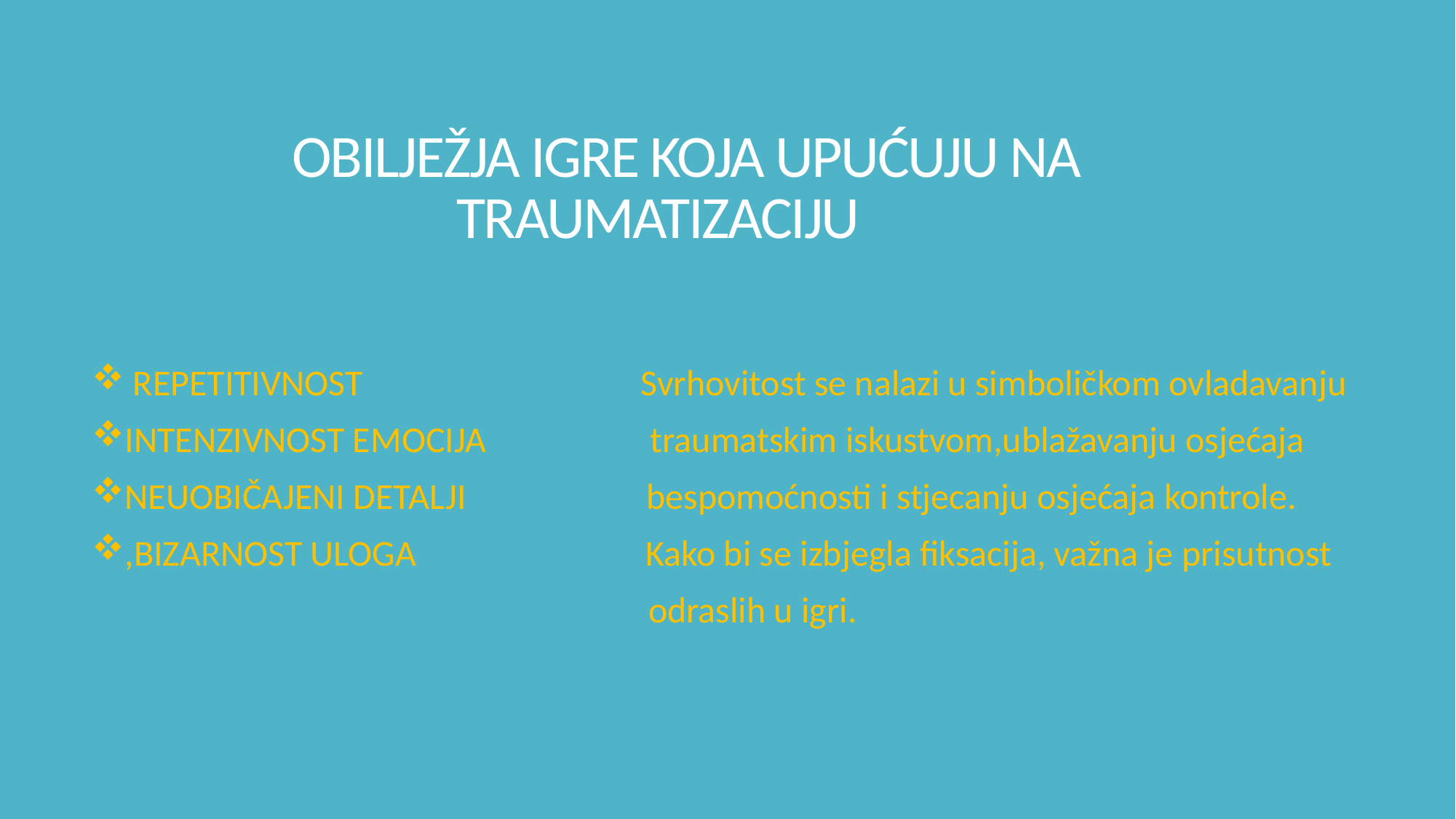

# OBILJEŽJA IGRE KOJA UPUĆUJU NA TRAUMATIZACIJU

 REPETITIVNOST                                  Svrhovitost se nalazi u simboličkom ovladavanju
INTENZIVNOST EMOCIJA                    traumatskim iskustvom,ublažavanju osjećaja
NEUOBIČAJENI DETALJI                      bespomoćnosti i stjecanju osjećaja kontrole.
,BIZARNOST ULOGA                            Kako bi se izbjegla fiksacija, važna je prisutnost
                                                                    odraslih u igri.